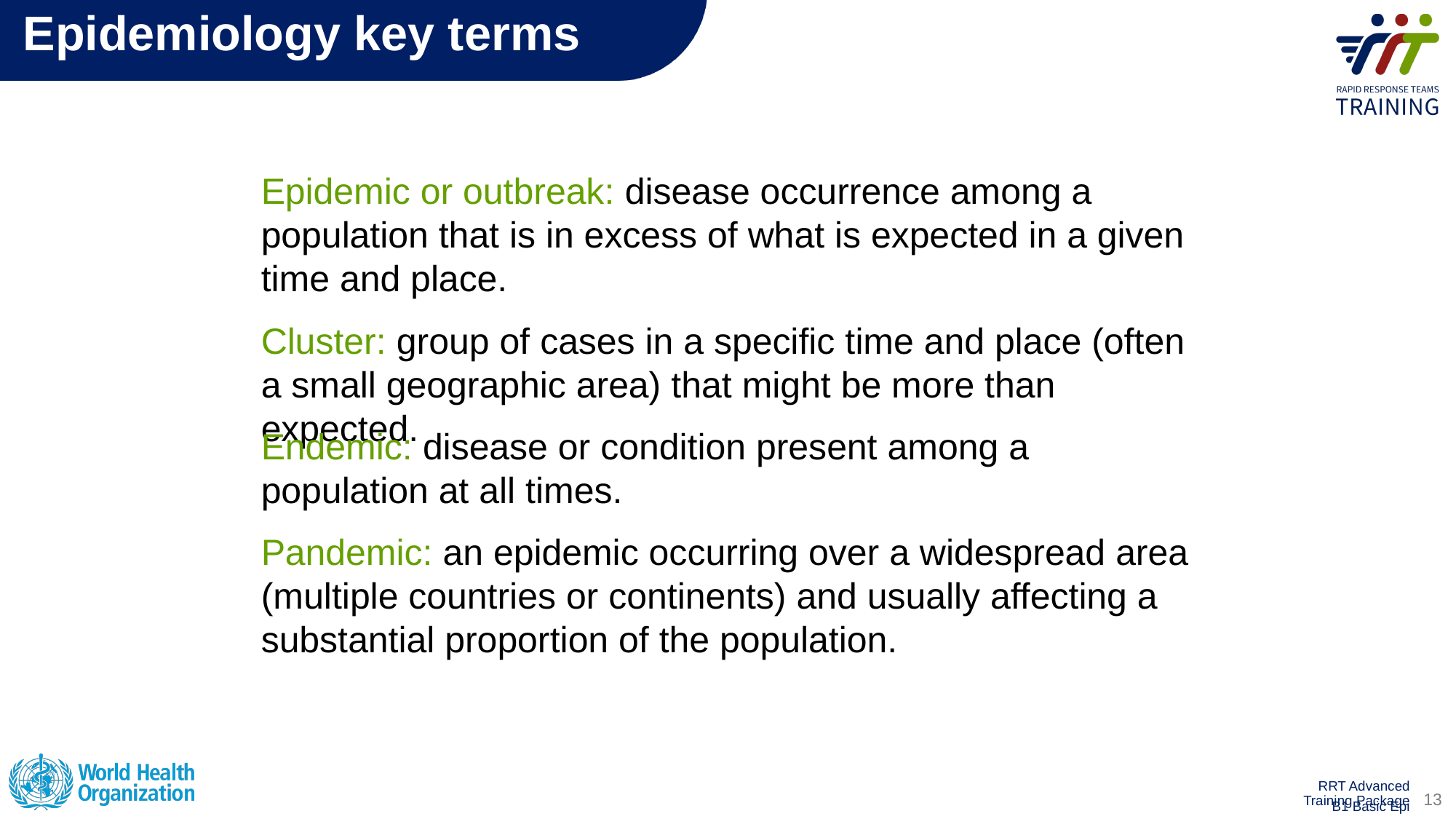

Epidemiology key terms
Epidemic or outbreak: disease occurrence among a population that is in excess of what is expected in a given time and place.
Cluster: group of cases in a specific time and place (often a small geographic area) that might be more than expected.
Endemic: disease or condition present among a population at all times.
Pandemic: an epidemic occurring over a widespread area (multiple countries or continents) and usually affecting a substantial proportion of the population.